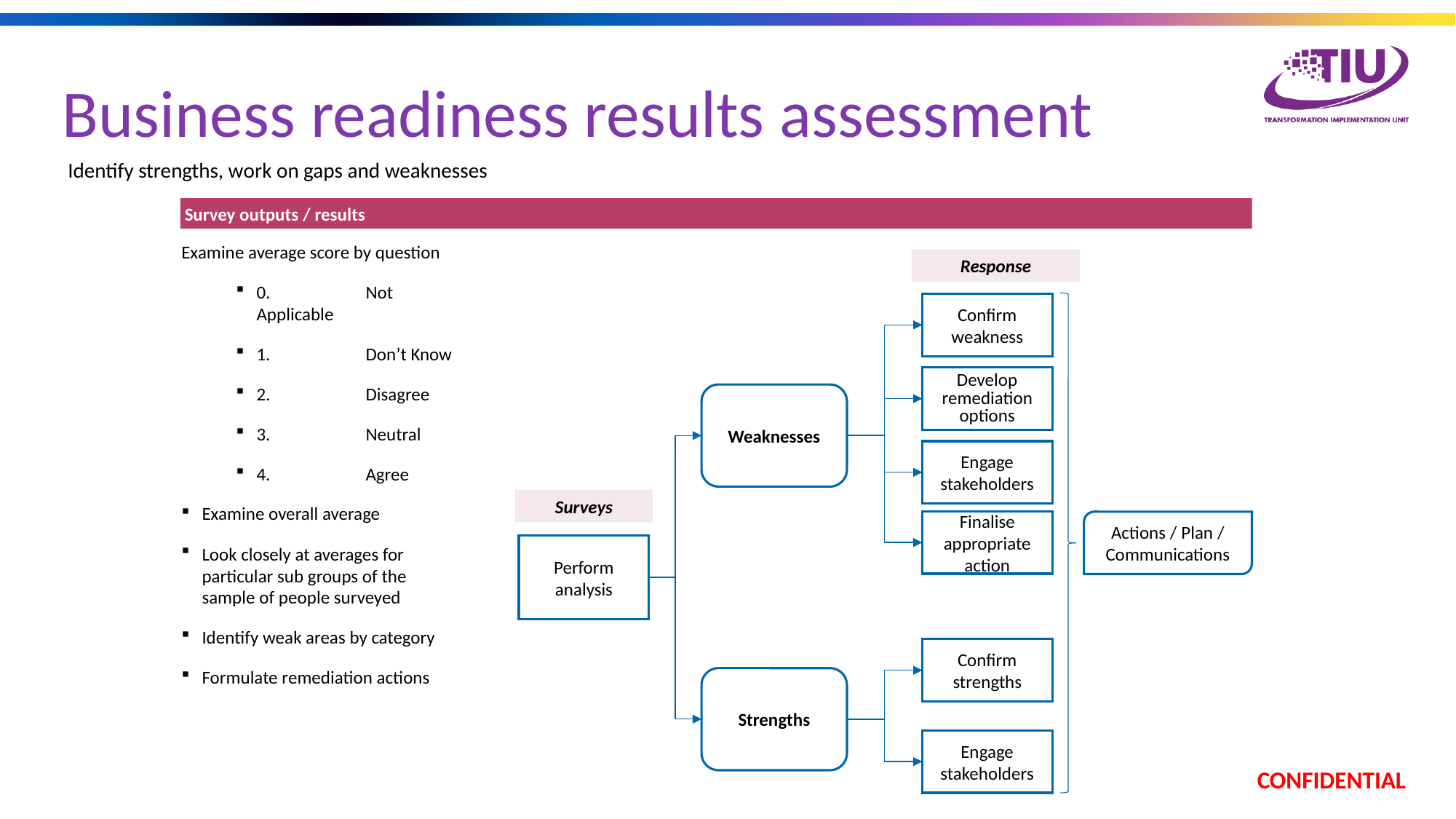

Business readiness results assessment
Identify strengths, work on gaps and weaknesses
Step 1
Survey outputs / results
Examine average score by question
0.	Not Applicable
1.	Don’t Know
2.	Disagree
3.	Neutral
4.	Agree
Examine overall average
Look closely at averages for particular sub groups of the sample of people surveyed
Identify weak areas by category
Formulate remediation actions

Response

Confirm weakness
Develop remediation options
Weaknesses
Engage stakeholders
Surveys
Finalise appropriate action
Actions / Plan / Communications
Perform analysis
Confirm strengths
Strengths
Engage stakeholders
CONFIDENTIAL